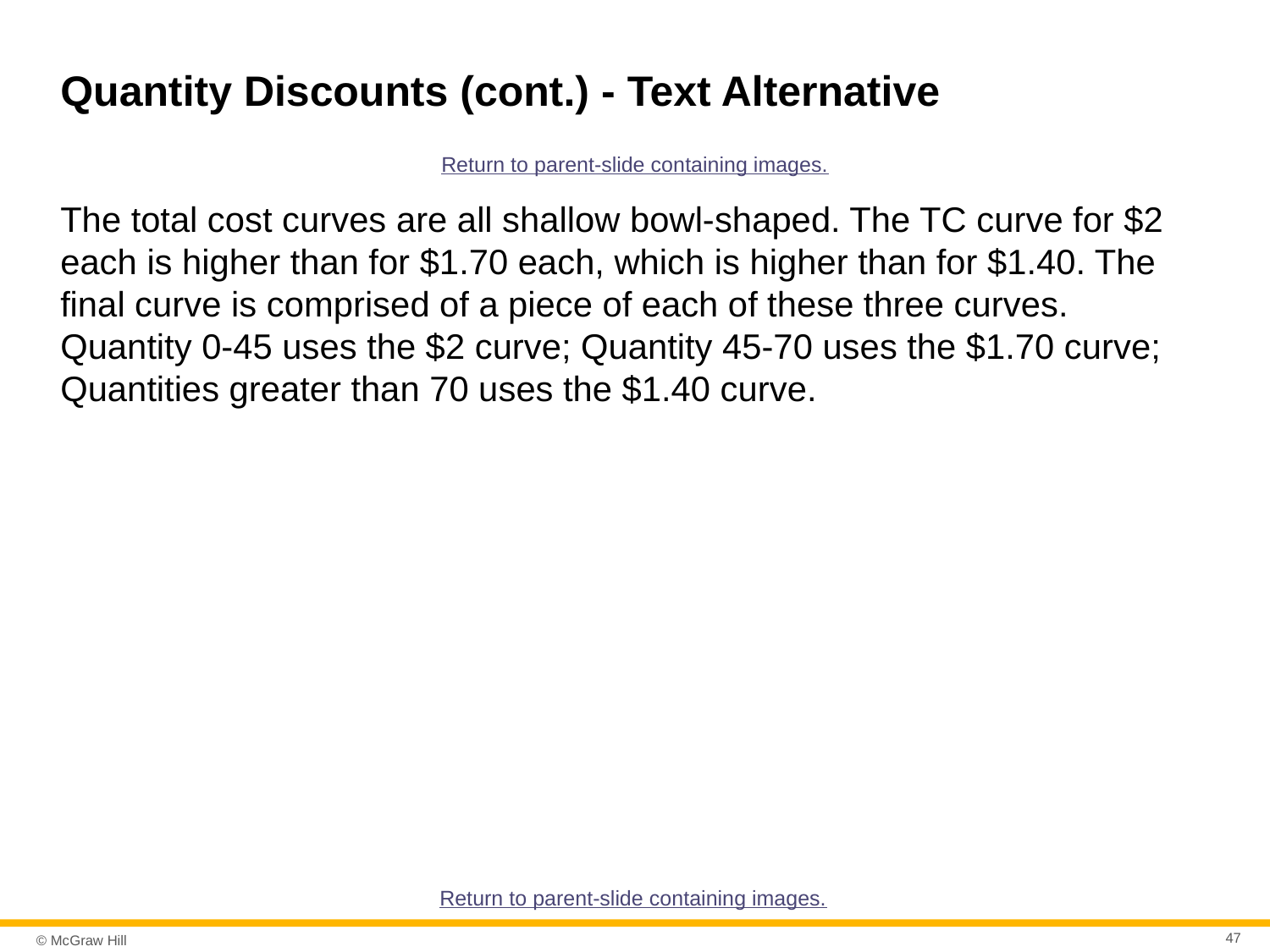

# Quantity Discounts (cont.) - Text Alternative
Return to parent-slide containing images.
The total cost curves are all shallow bowl-shaped. The TC curve for $2 each is higher than for $1.70 each, which is higher than for $1.40. The final curve is comprised of a piece of each of these three curves. Quantity 0-45 uses the $2 curve; Quantity 45-70 uses the $1.70 curve; Quantities greater than 70 uses the $1.40 curve.
Return to parent-slide containing images.